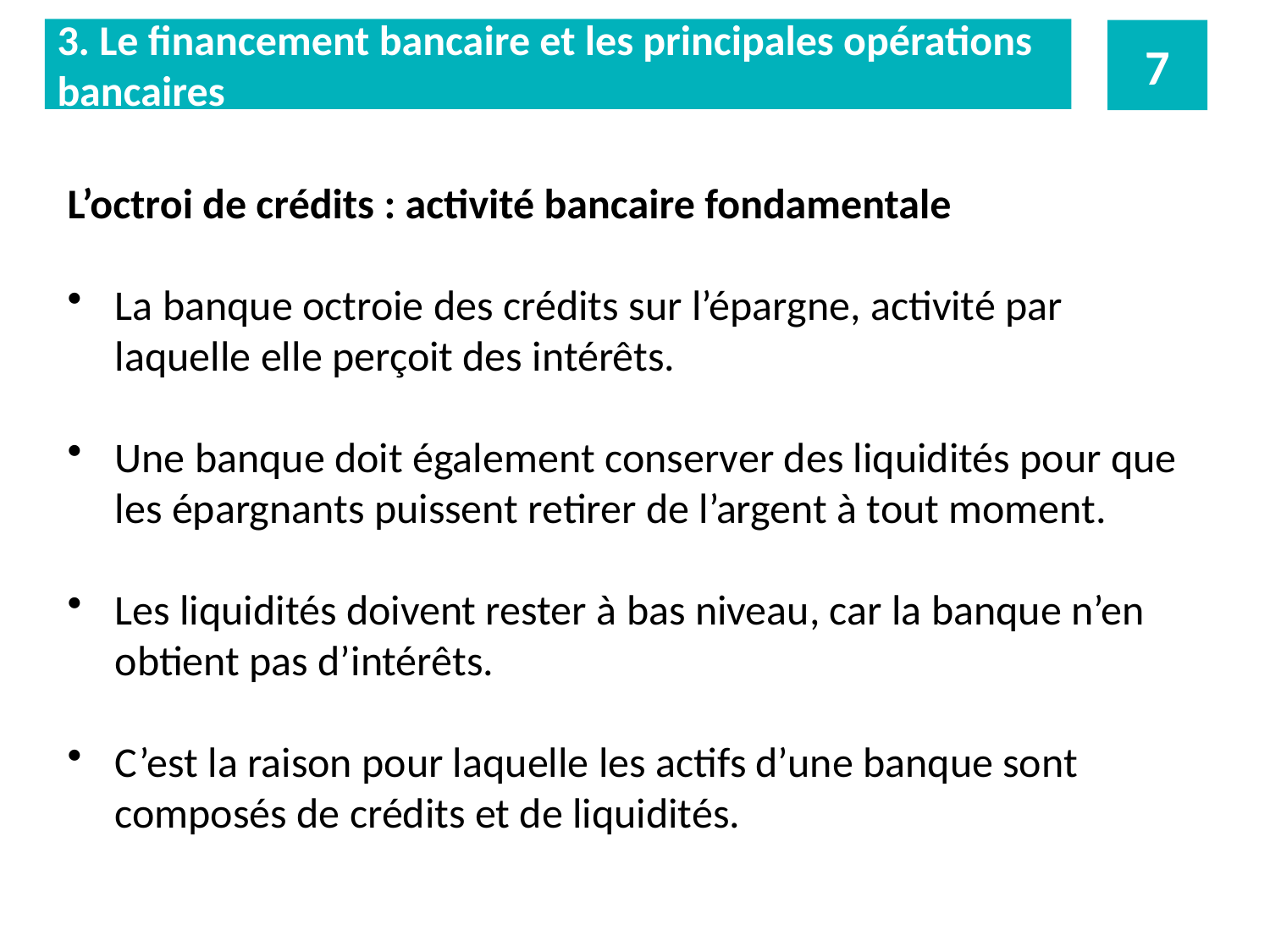

3. Le financement bancaire et les principales opérations
bancaires
7
L’octroi de crédits : activité bancaire fondamentale

La banque octroie des crédits sur l’épargne, activité par laquelle elle perçoit des intérêts.

Une banque doit également conserver des liquidités pour que les épargnants puissent retirer de l’argent à tout moment.

Les liquidités doivent rester à bas niveau, car la banque n’en obtient pas d’intérêts.

C’est la raison pour laquelle les actifs d’une banque sont composés de crédits et de liquidités.